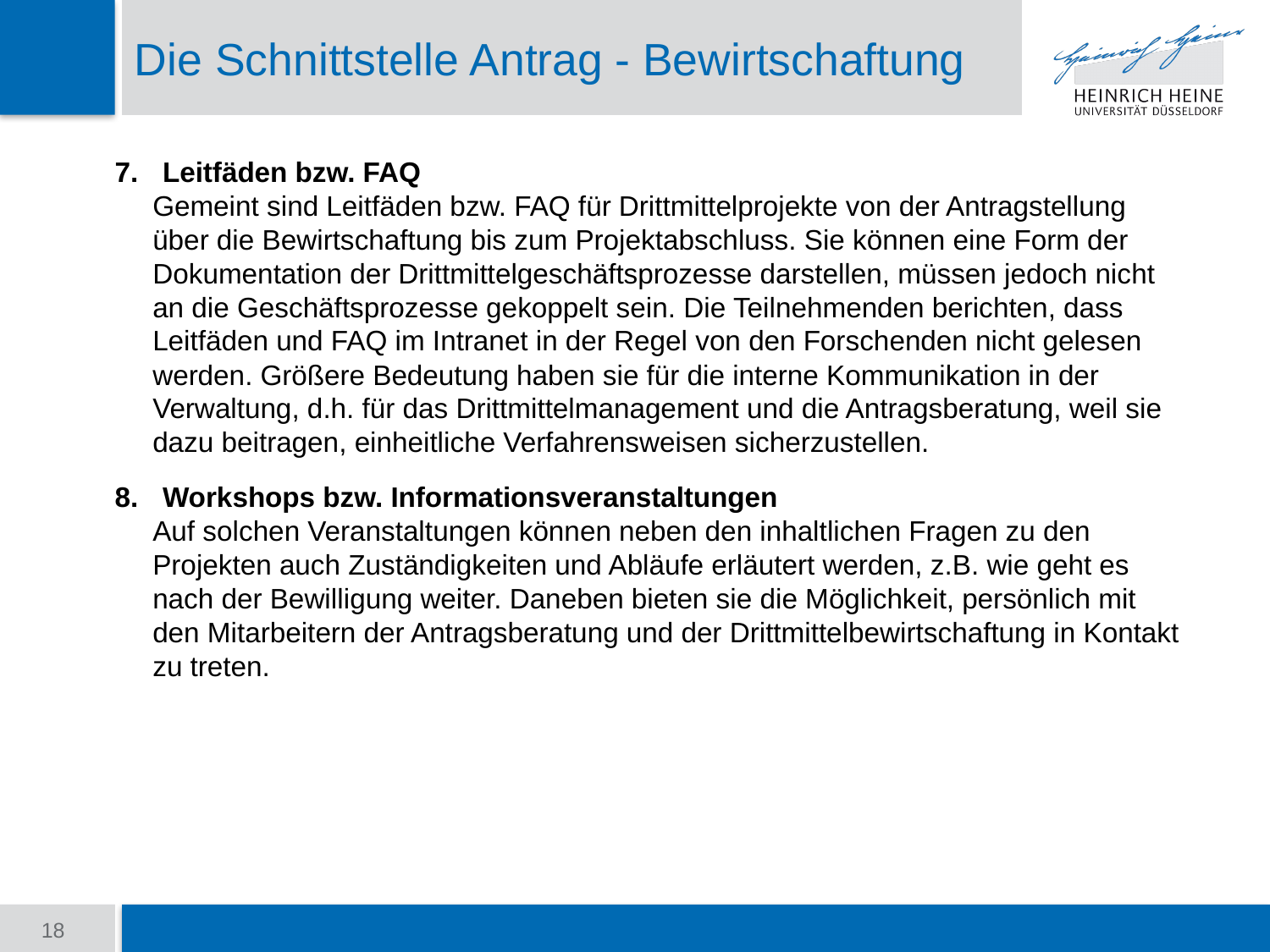

# Die Schnittstelle Antrag - Bewirtschaftung
Leitfäden bzw. FAQ
Gemeint sind Leitfäden bzw. FAQ für Drittmittelprojekte von der Antragstellung über die Bewirtschaftung bis zum Projektabschluss. Sie können eine Form der Dokumentation der Drittmittelgeschäftsprozesse darstellen, müssen jedoch nicht an die Geschäftsprozesse gekoppelt sein. Die Teilnehmenden berichten, dass Leitfäden und FAQ im Intranet in der Regel von den Forschenden nicht gelesen werden. Größere Bedeutung haben sie für die interne Kommunikation in der Verwaltung, d.h. für das Drittmittelmanagement und die Antragsberatung, weil sie dazu beitragen, einheitliche Verfahrensweisen sicherzustellen.
Workshops bzw. Informationsveranstaltungen
Auf solchen Veranstaltungen können neben den inhaltlichen Fragen zu den Projekten auch Zuständigkeiten und Abläufe erläutert werden, z.B. wie geht es nach der Bewilligung weiter. Daneben bieten sie die Möglichkeit, persönlich mit den Mitarbeitern der Antragsberatung und der Drittmittelbewirtschaftung in Kontakt zu treten.

18